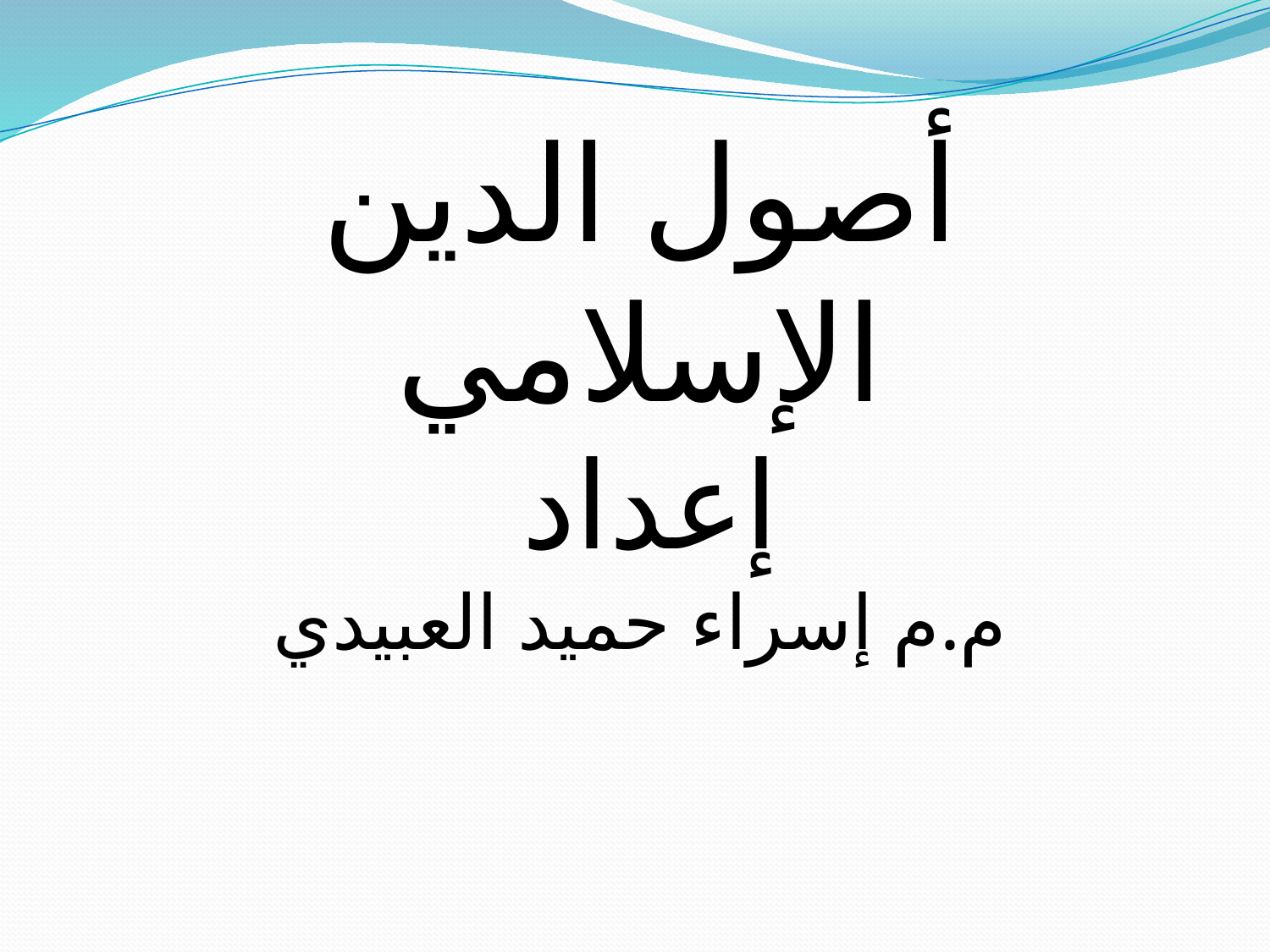

# أصول الدين الإسلامي إعداد م.م إسراء حميد العبيدي